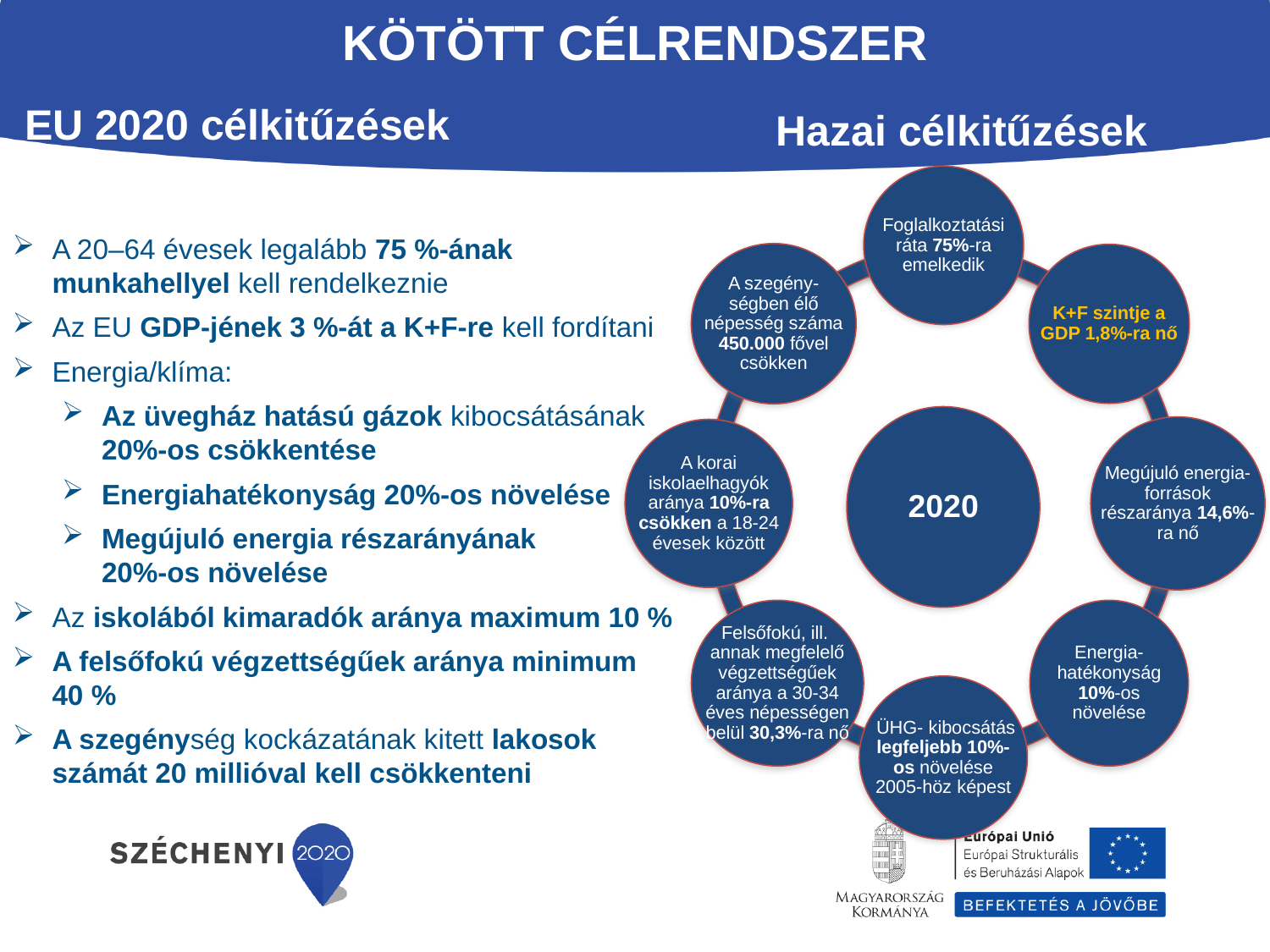

KÖTÖTT CÉLRENDSZER

EU 2020 célkitűzések
Hazai célkitűzések
Foglalkoztatási ráta 75%-ra emelkedik
A szegény-ségben élő népesség száma 450.000 fővel csökken
K+F szintje a GDP 1,8%-ra nő

2020
Megújuló energia-források részaránya 14,6%-ra nő
A korai iskolaelhagyók aránya 10%-ra csökken a 18-24 évesek között
Felsőfokú, ill.
annak megfelelő végzettségűek aránya a 30-34 éves népességen belül 30,3%-ra nő
Energia-hatékonyság 10%-os növelése
 ÜHG- kibocsátás legfeljebb 10%-os növelése 2005-höz képest
A 20–64 évesek legalább 75 %-ának munkahellyel kell rendelkeznie
Az EU GDP-jének 3 %-át a K+F-re kell fordítani
Energia/klíma:
Az üvegház hatású gázok kibocsátásának 20%-os csökkentése
Energiahatékonyság 20%-os növelése
Megújuló energia részarányának
20%-os növelése
Az iskolából kimaradók aránya maximum 10 %
A felsőfokú végzettségűek aránya minimum 40 %
A szegénység kockázatának kitett lakosok számát 20 millióval kell csökkenteni